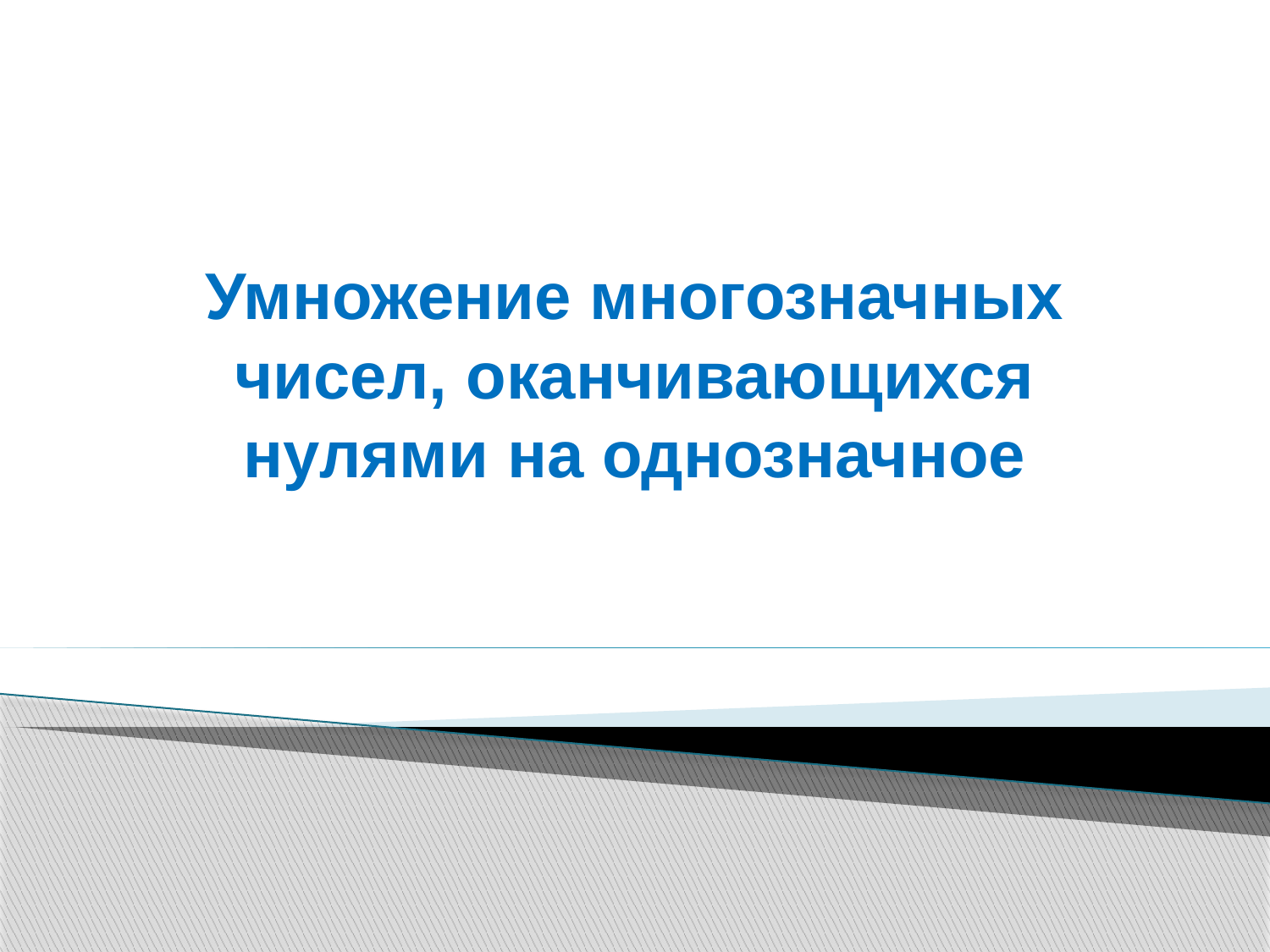

# Умножение многозначных чисел, оканчивающихся нулями на однозначное